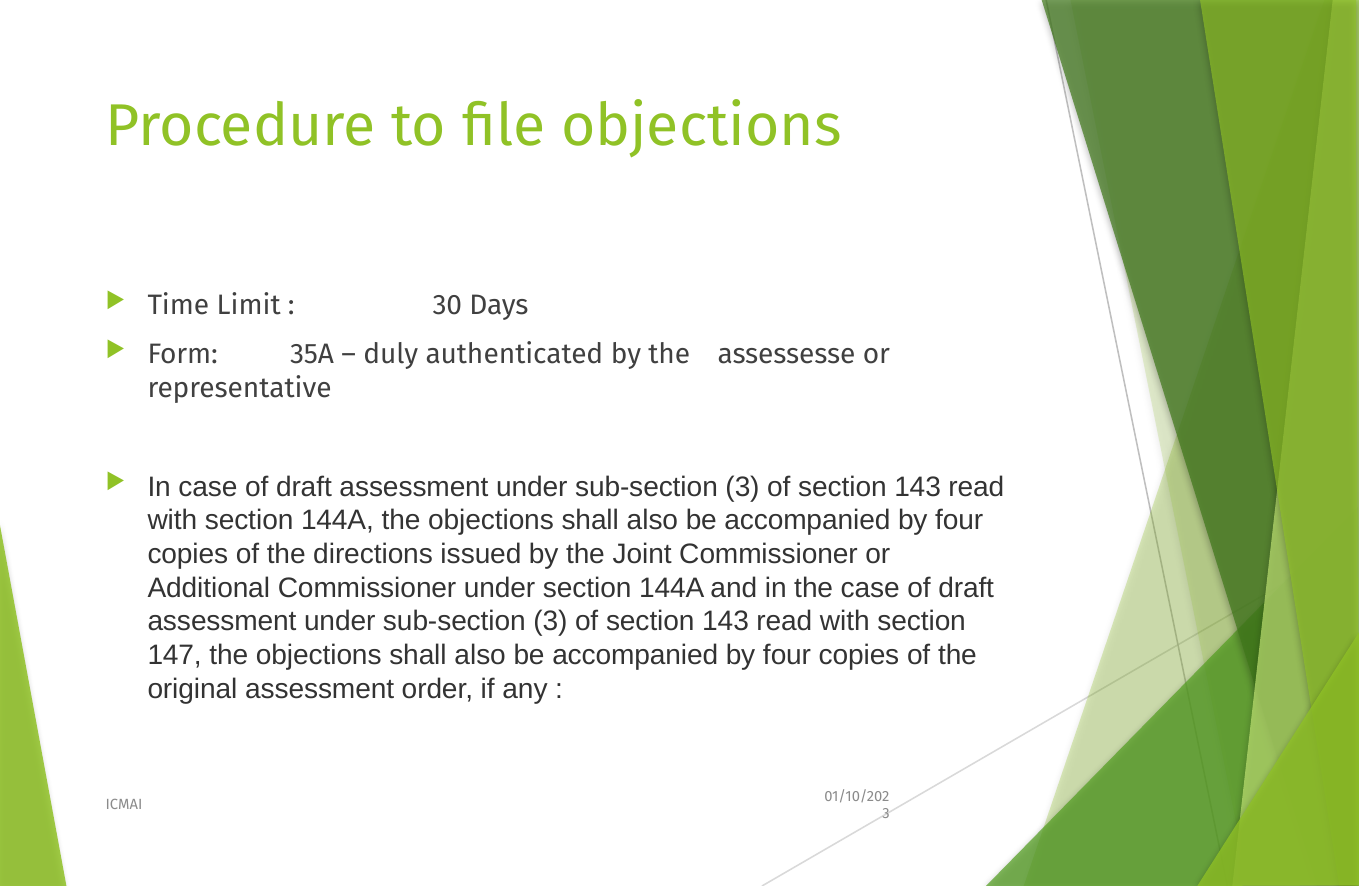

# Procedure to file objections
Time Limit : 	30 Days
Form: 	35A – duly authenticated by the 					assessesse or representative

In case of draft assessment under sub-section (3) of section 143 read with section 144A, the objections shall also be accompanied by four copies of the directions issued by the Joint Commissioner or Additional Commissioner under section 144A and in the case of draft assessment under sub-section (3) of section 143 read with section 147, the objections shall also be accompanied by four copies of the original assessment order, if any :
ICMAI
01/10/2023